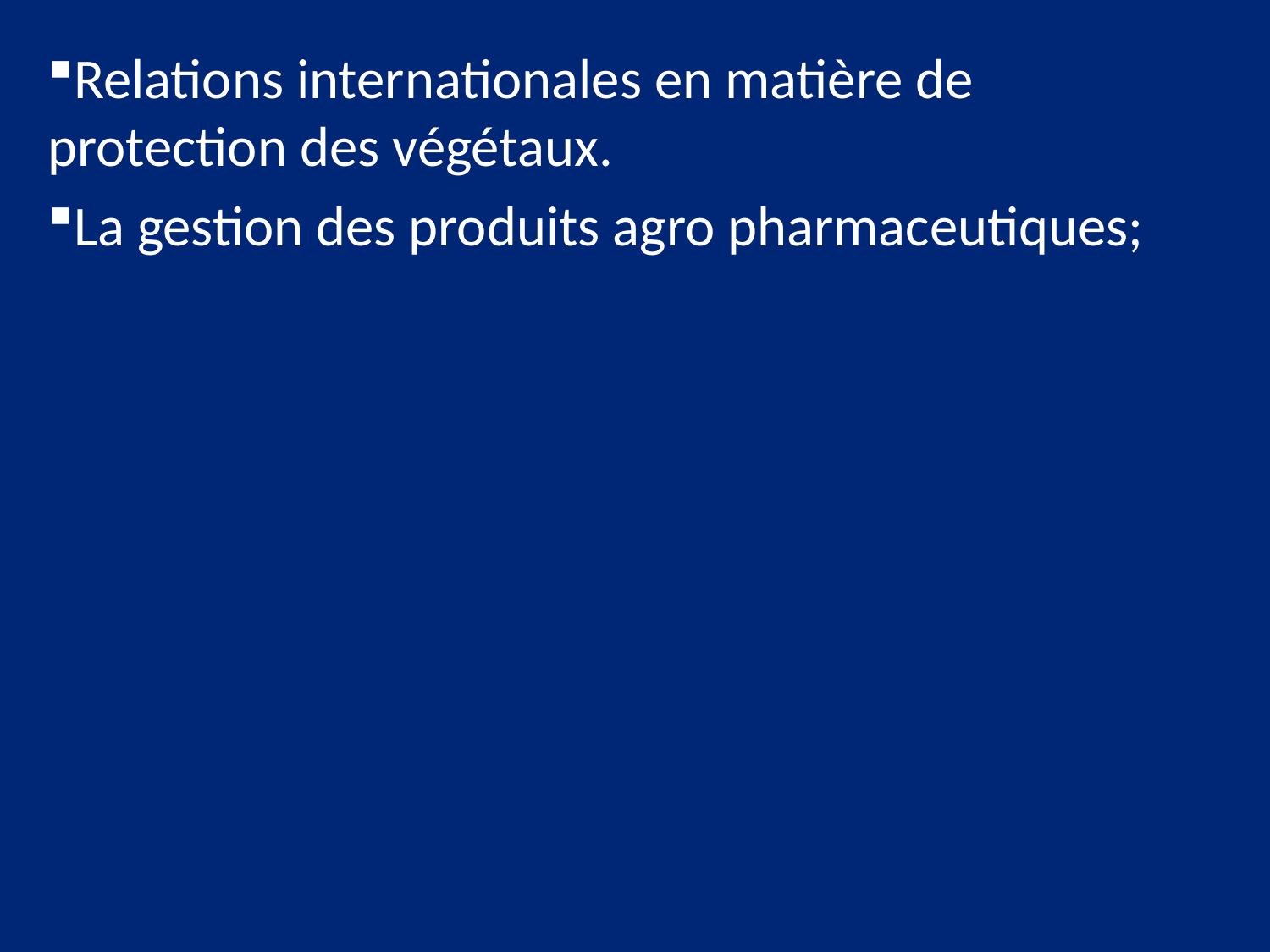

Relations internationales en matière de protection des végétaux.
La gestion des produits agro pharmaceutiques;